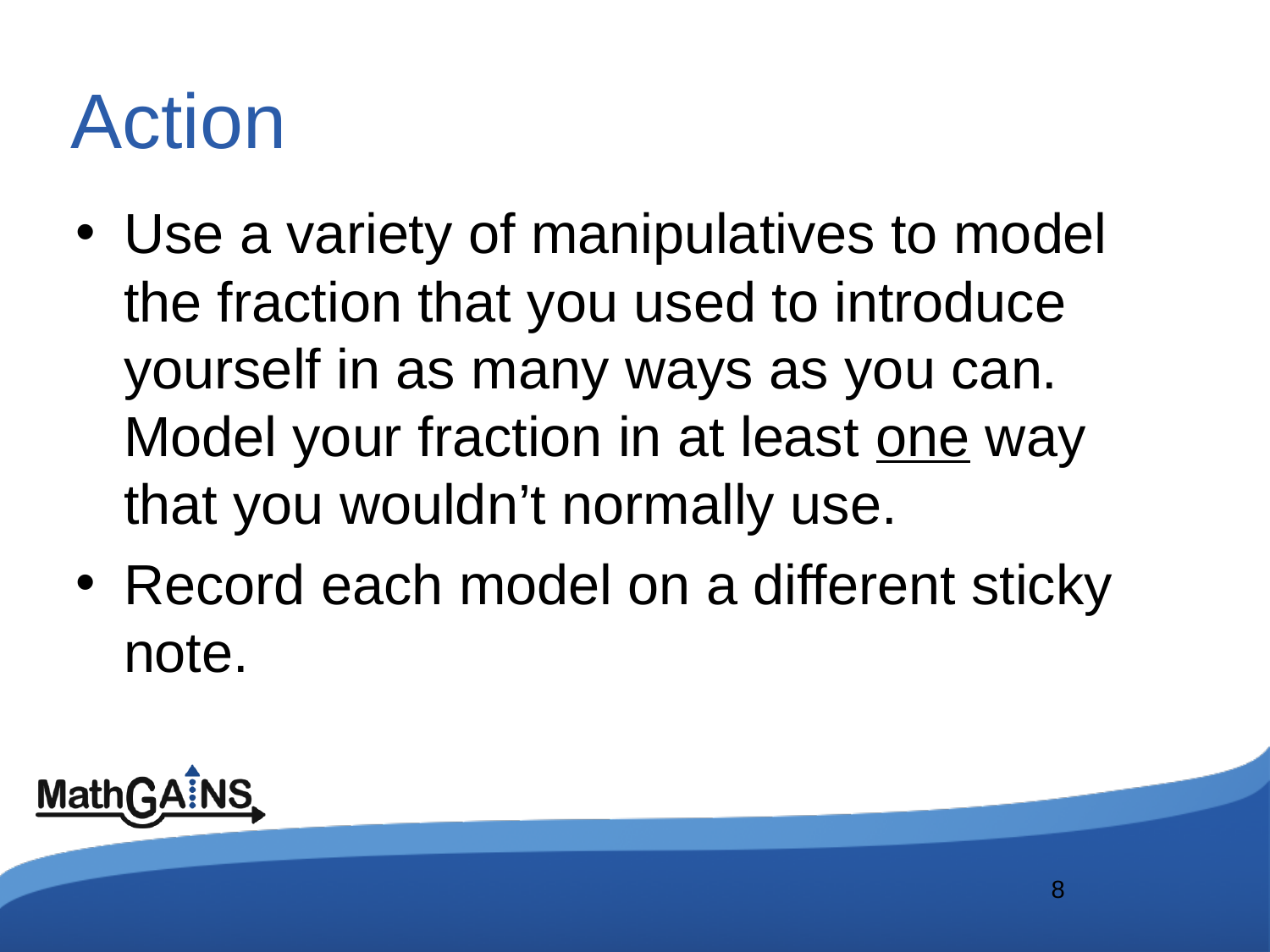

# Action
Use a variety of manipulatives to model the fraction that you used to introduce yourself in as many ways as you can.  Model your fraction in at least one way that you wouldn’t normally use.
Record each model on a different sticky note.
8